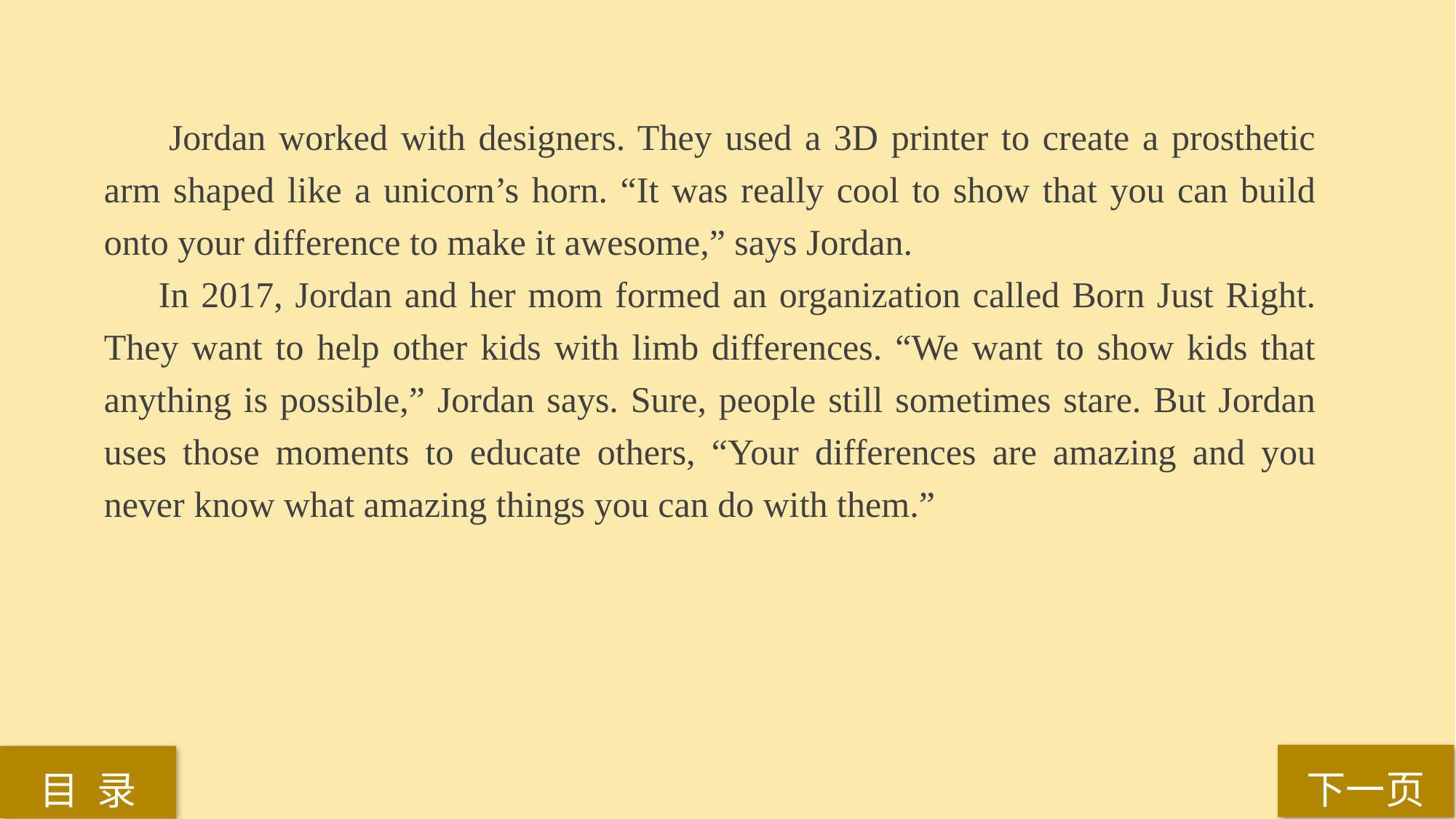

Jordan worked with designers. They used a 3D printer to create a prosthetic arm shaped like a unicorn’s horn. “It was really cool to show that you can build onto your difference to make it awesome,” says Jordan.
In 2017, Jordan and her mom formed an organization called Born Just Right. They want to help other kids with limb differences. “We want to show kids that anything is possible,” Jordan says. Sure, people still sometimes stare. But Jordan uses those moments to educate others, “Your differences are amazing and you never know what amazing things you can do with them.”